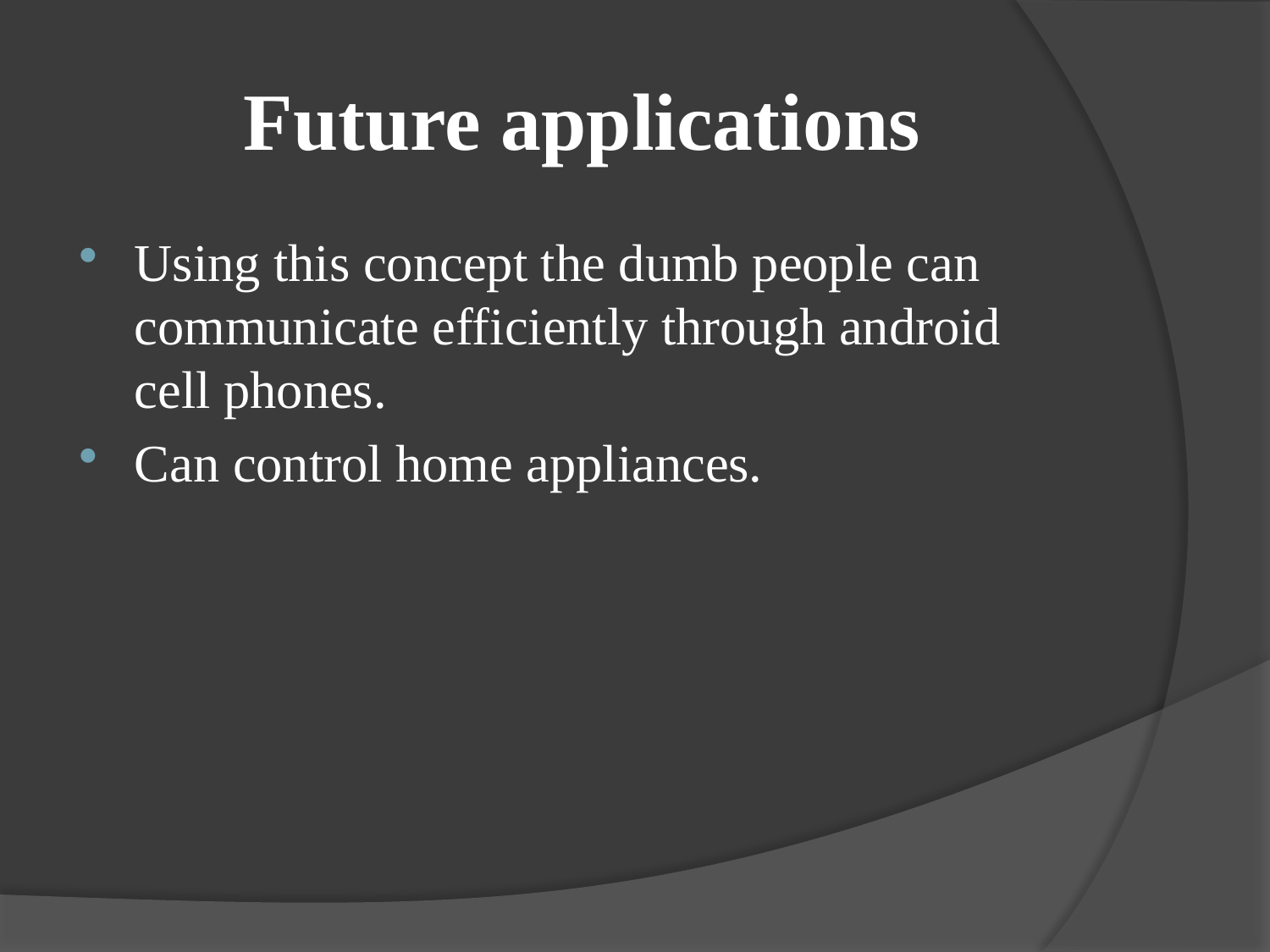

# Future applications
Using this concept the dumb people can communicate efficiently through android cell phones.
Can control home appliances.